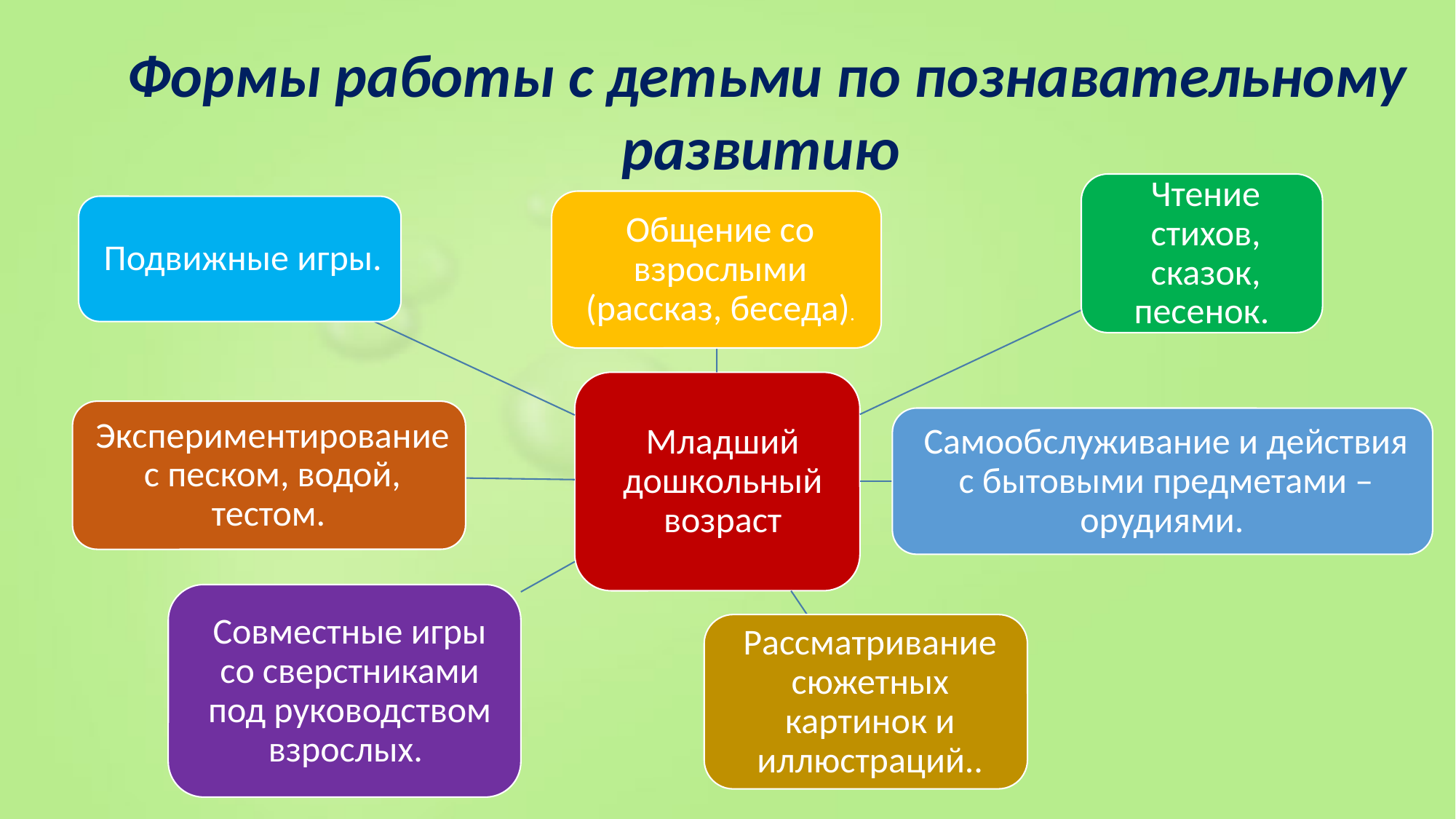

Формы работы с детьми по познавательному развитию
Младший дошкольный возраст
Общение со взрослыми (рассказ, беседа).
Самообслуживание и действия с бытовыми предметами – орудиями.
Чтение стихов, сказок, песенок.
Рассматривание сюжетных картинок и иллюстраций..
Совместные игры со сверстниками под руководством взрослых.
Экспериментирование с песком, водой, тестом.
Подвижные игры.